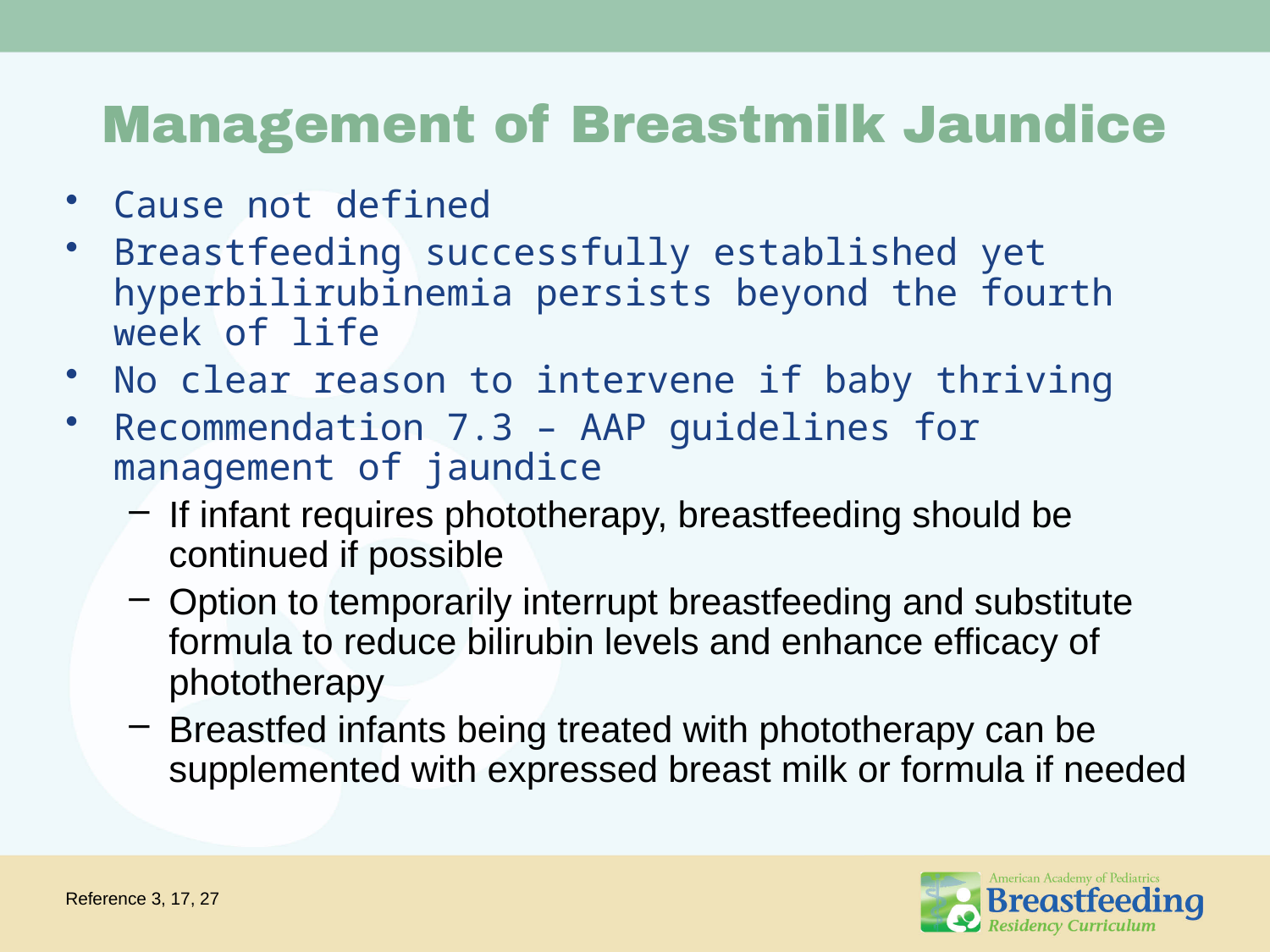

Management of Breastmilk Jaundice
Cause not defined
Breastfeeding successfully established yet hyperbilirubinemia persists beyond the fourth week of life
No clear reason to intervene if baby thriving
Recommendation 7.3 – AAP guidelines for management of jaundice
If infant requires phototherapy, breastfeeding should be continued if possible
Option to temporarily interrupt breastfeeding and substitute formula to reduce bilirubin levels and enhance efficacy of phototherapy
Breastfed infants being treated with phototherapy can be supplemented with expressed breast milk or formula if needed

Reference 3, 17, 27